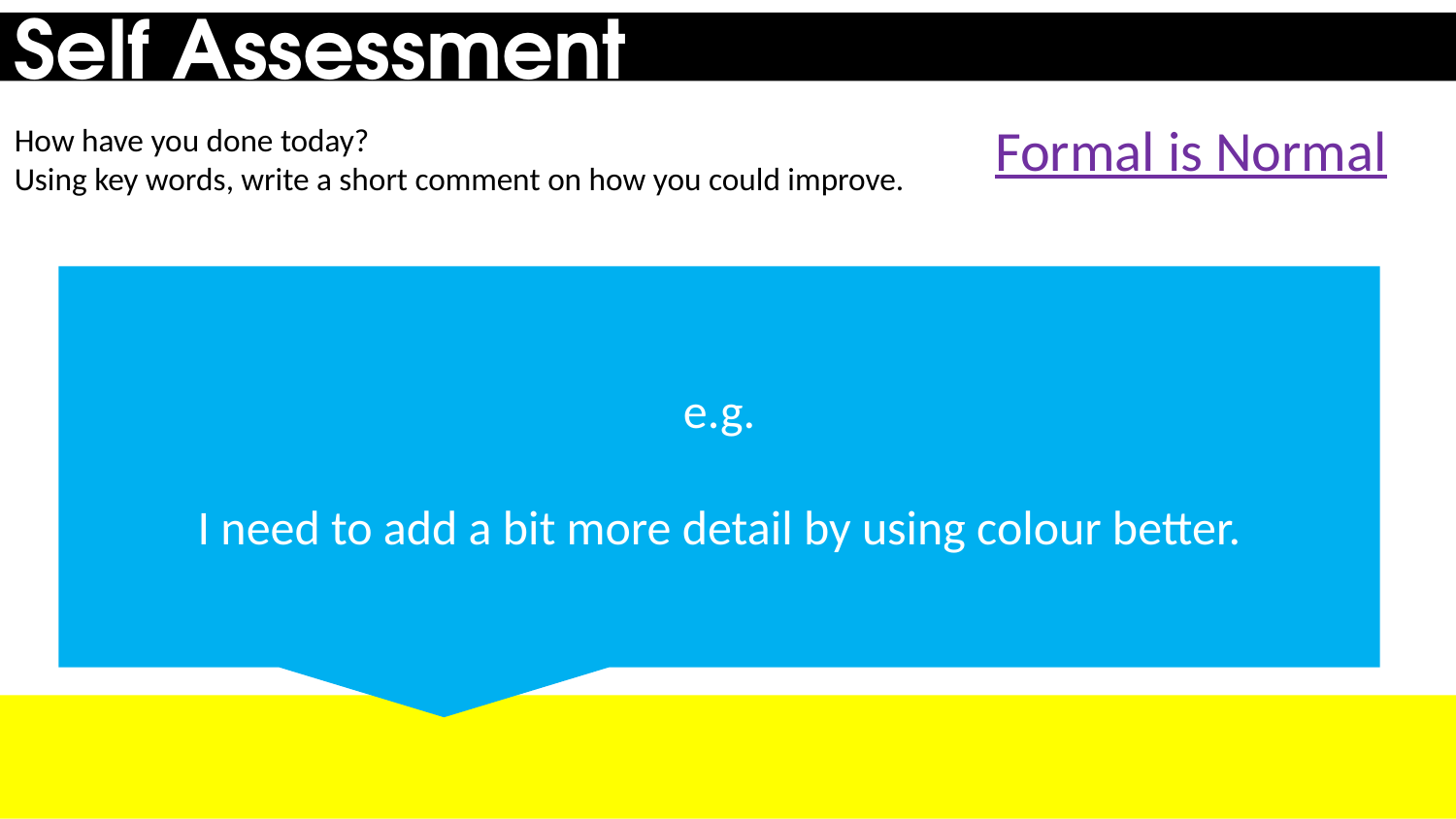

Self Assessment
Formal is Normal
How have you done today?
Using key words, write a short comment on how you could improve.
e.g.

I need to add a bit more detail by using colour better.